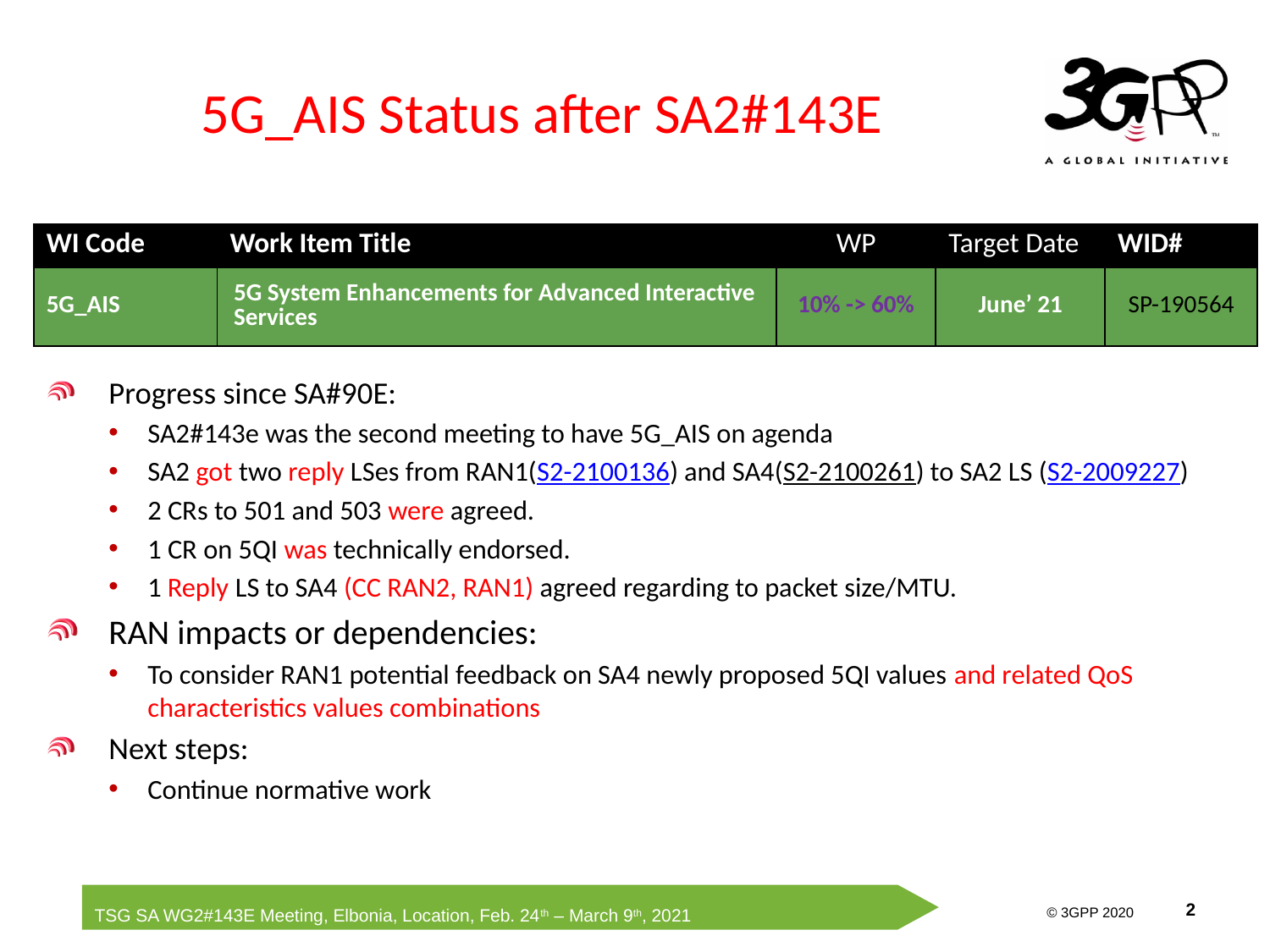

# 5G_AIS Status after SA2#143E
| WI Code | Work Item Title | WP | Target Date | WID# |
| --- | --- | --- | --- | --- |
| 5G\_AIS | 5G System Enhancements for Advanced Interactive Services | 10% -> 60% | June’ 21 | SP-190564 |
Progress since SA#90E:
SA2#143e was the second meeting to have 5G_AIS on agenda
SA2 got two reply LSes from RAN1(S2-2100136) and SA4(S2-2100261) to SA2 LS (S2-2009227)
2 CRs to 501 and 503 were agreed.
1 CR on 5QI was technically endorsed.
1 Reply LS to SA4 (CC RAN2, RAN1) agreed regarding to packet size/MTU.
RAN impacts or dependencies:
To consider RAN1 potential feedback on SA4 newly proposed 5QI values and related QoS characteristics values combinations
Next steps:
Continue normative work